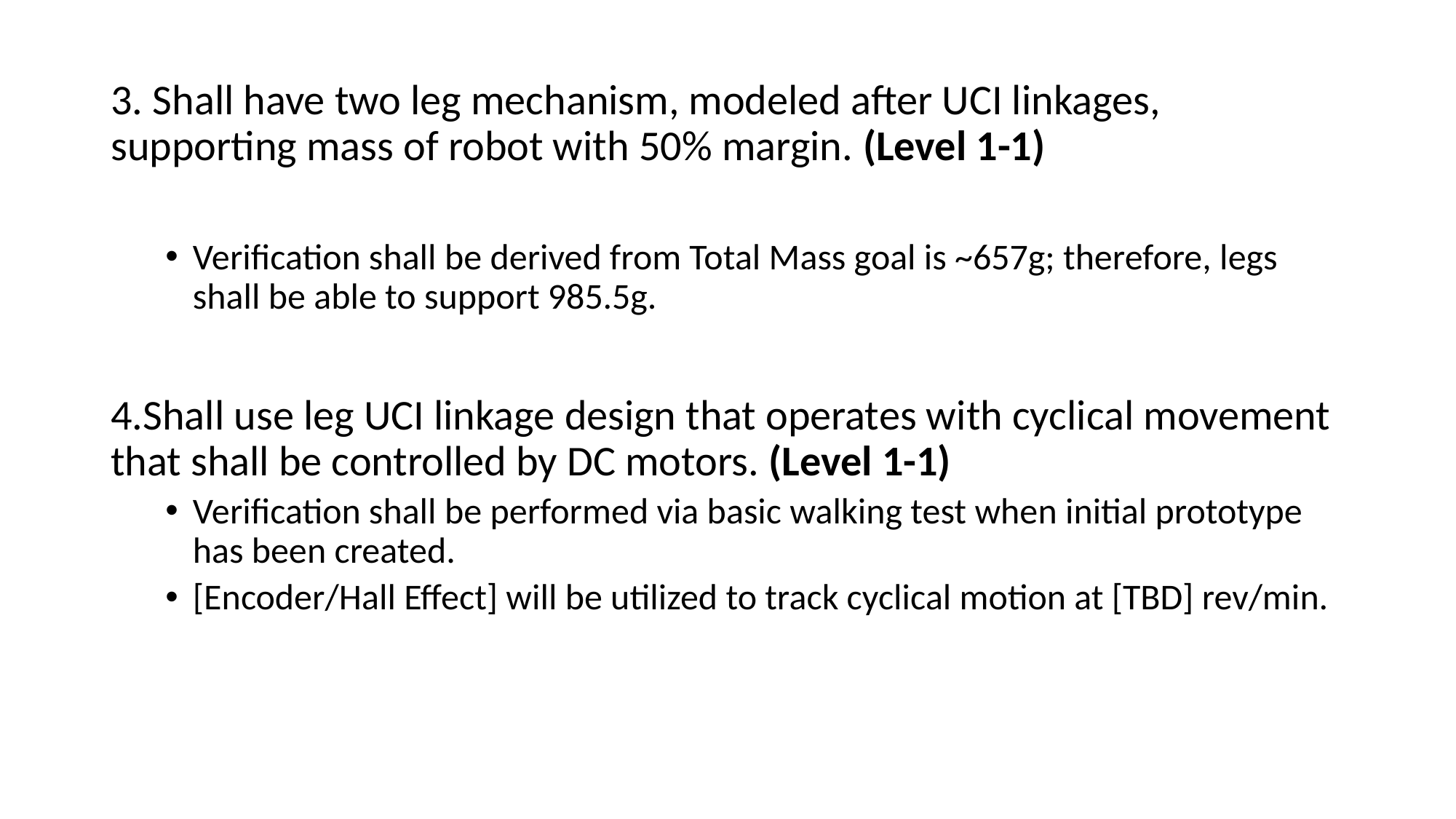

3. Shall have two leg mechanism, modeled after UCI linkages, supporting mass of robot with 50% margin. (Level 1-1)

Verification shall be derived from Total Mass goal is ~657g; therefore, legs shall be able to support 985.5g.

4.Shall use leg UCI linkage design that operates with cyclical movement that shall be controlled by DC motors. (Level 1-1)
Verification shall be performed via basic walking test when initial prototype has been created.
[Encoder/Hall Effect] will be utilized to track cyclical motion at [TBD] rev/min.